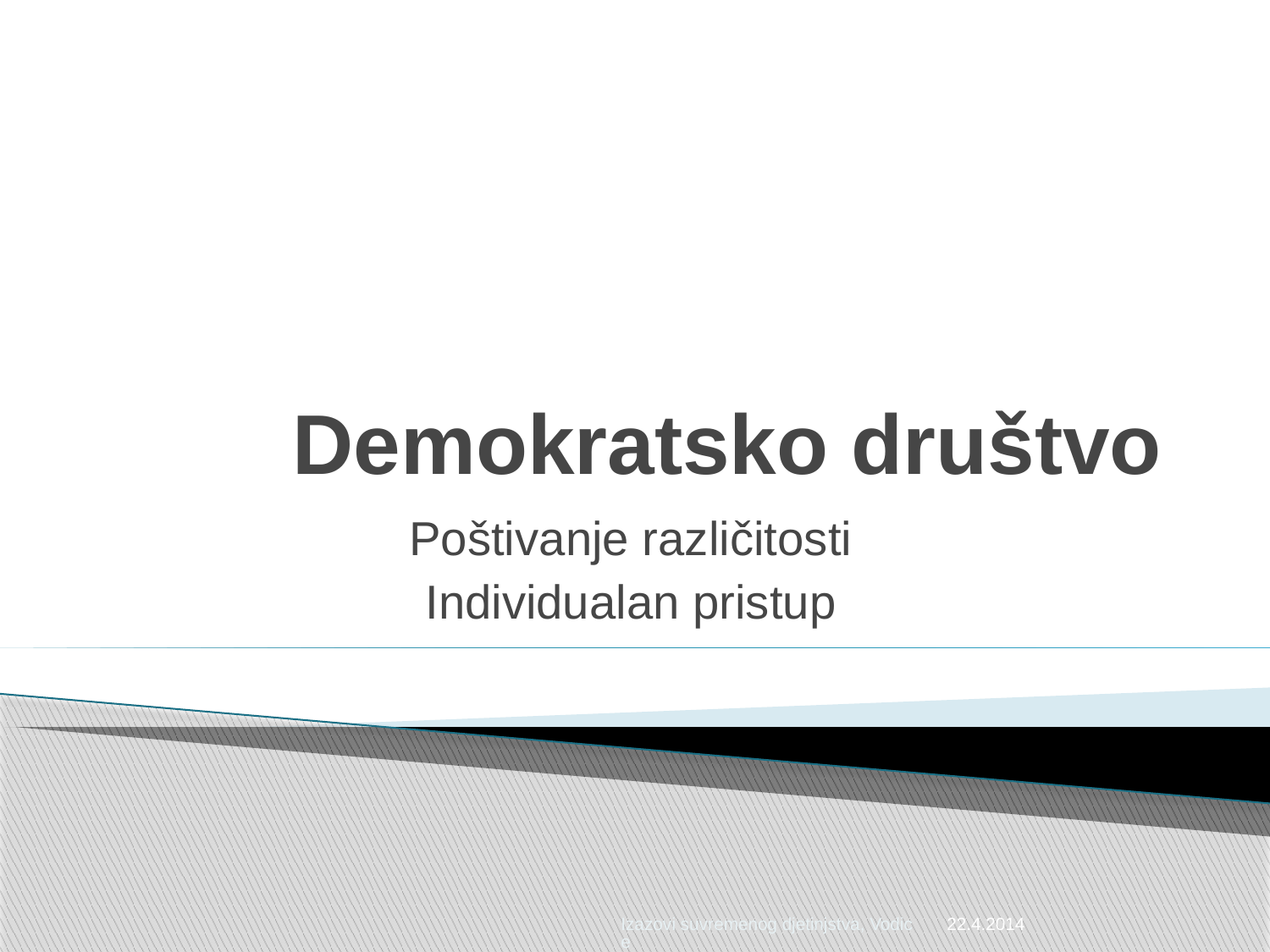

# Demokratsko društvo
Poštivanje različitosti
Individualan pristup
Izazovi suvremenog djetinjstva, Vodice
22.4.2014